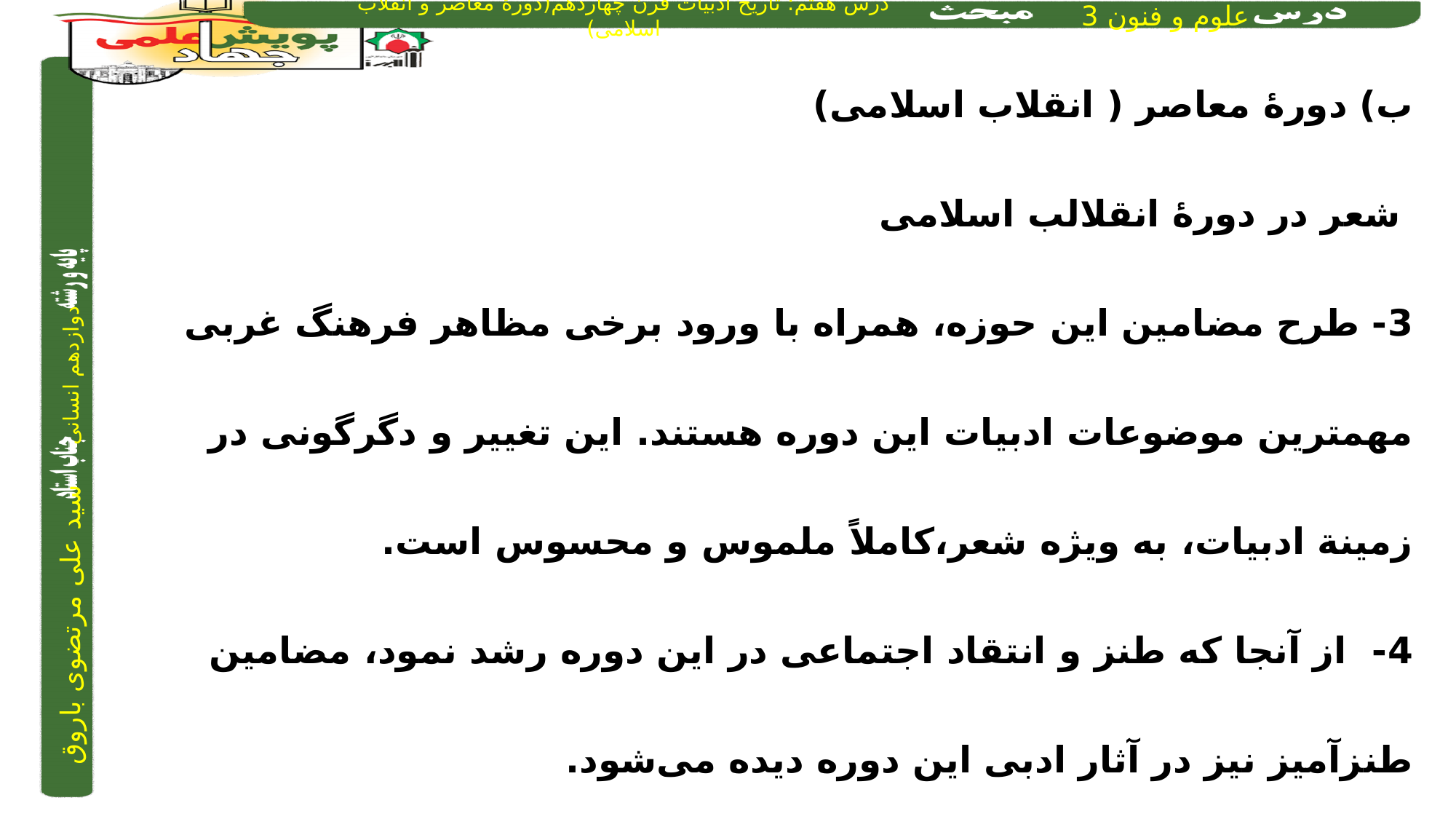

ب) دورۀ معاصر ( انقلاب اسلامی)
 شعر در دورۀ انقلالب اسلامی
3- طرح مضامین این حوزه، همراه با ورود برخی مظاهر فرهنگ غربی مهمترین موضوعات ادبیات این دوره هستند. این تغییر و دگرگونی در زمینة ادبیات، به ویژه شعر،کاملاً ملموس و محسوس است.
4-  از آنجا که طنز و انتقاد اجتماعی در این دوره رشد نمود، مضامین طنزآمیز نیز در آثار ادبی این دوره دیده می‌شود.